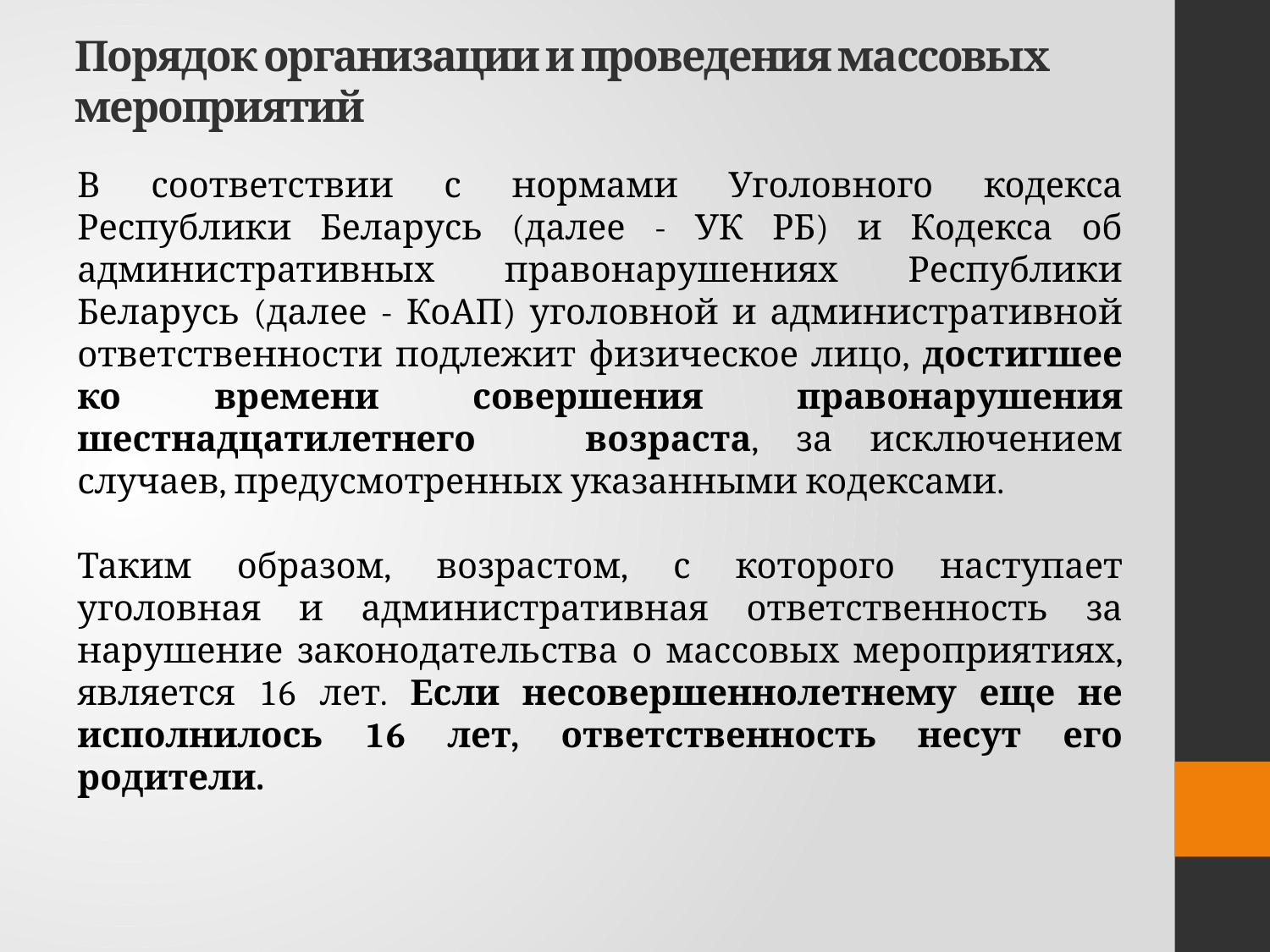

# Порядок организации и проведения массовых мероприятий
В соответствии с нормами Уголовного кодекса Республики Беларусь (далее - УК РБ) и Кодекса об административных правонарушениях Республики Беларусь (далее - КоАП) уголовной и административной ответственности подлежит физическое лицо, достигшее ко времени совершения правонарушения шестнадцатилетнего	возраста, за исключением случаев, предусмотренных указанными кодексами.

Таким образом, возрастом, с которого наступает уголовная и административная ответственность за нарушение законодательства о массовых мероприятиях, является 16 лет. Если несовершеннолетнему еще не исполнилось 16 лет, ответственность несут его родители.